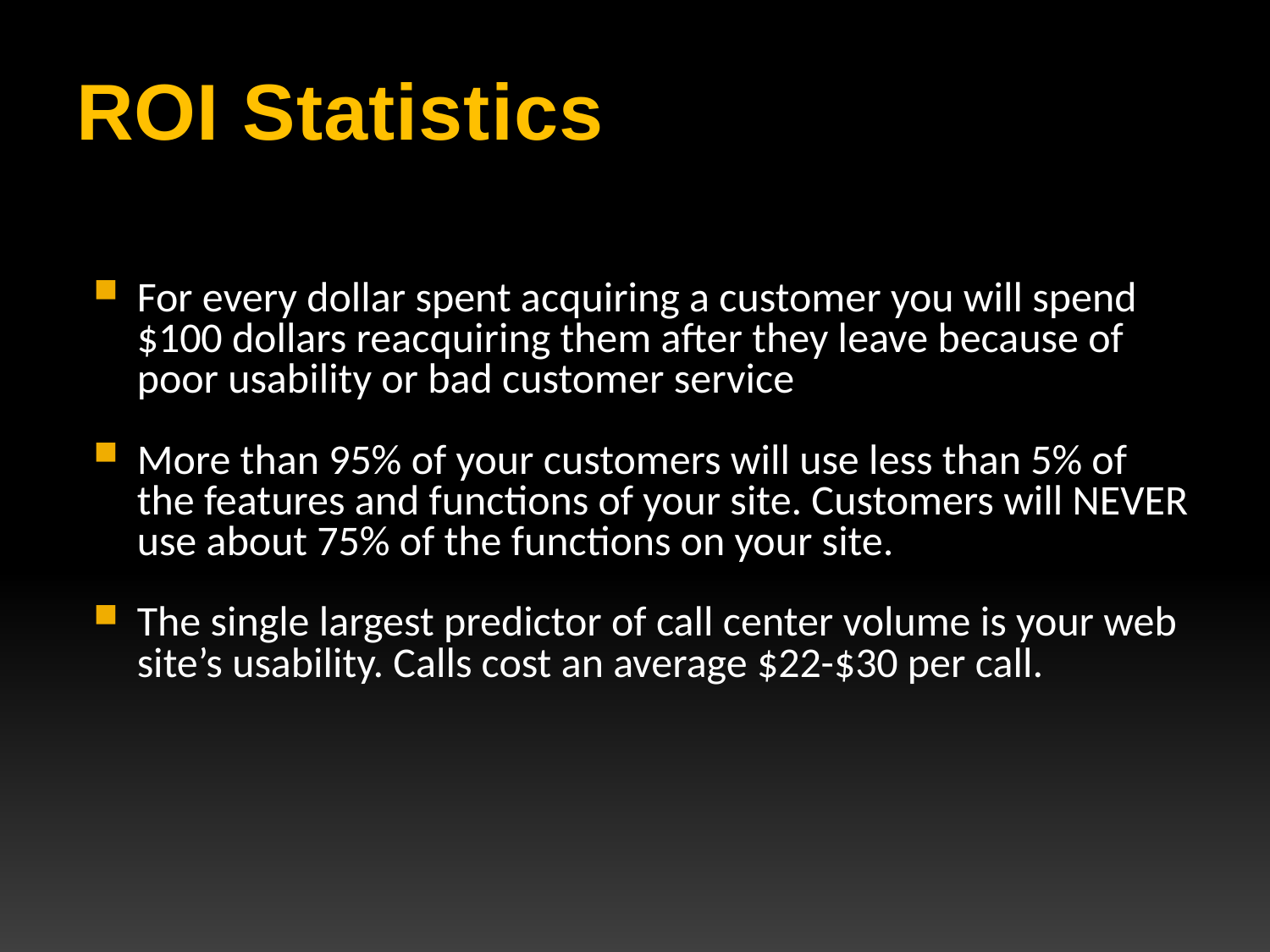

ROI Statistics

For every dollar spent acquiring a customer you will spend $100 dollars reacquiring them after they leave because of poor usability or bad customer service

More than 95% of your customers will use less than 5% of the features and functions of your site. Customers will NEVER use about 75% of the functions on your site.

The single largest predictor of call center volume is your web site’s usability. Calls cost an average $22-$30 per call.